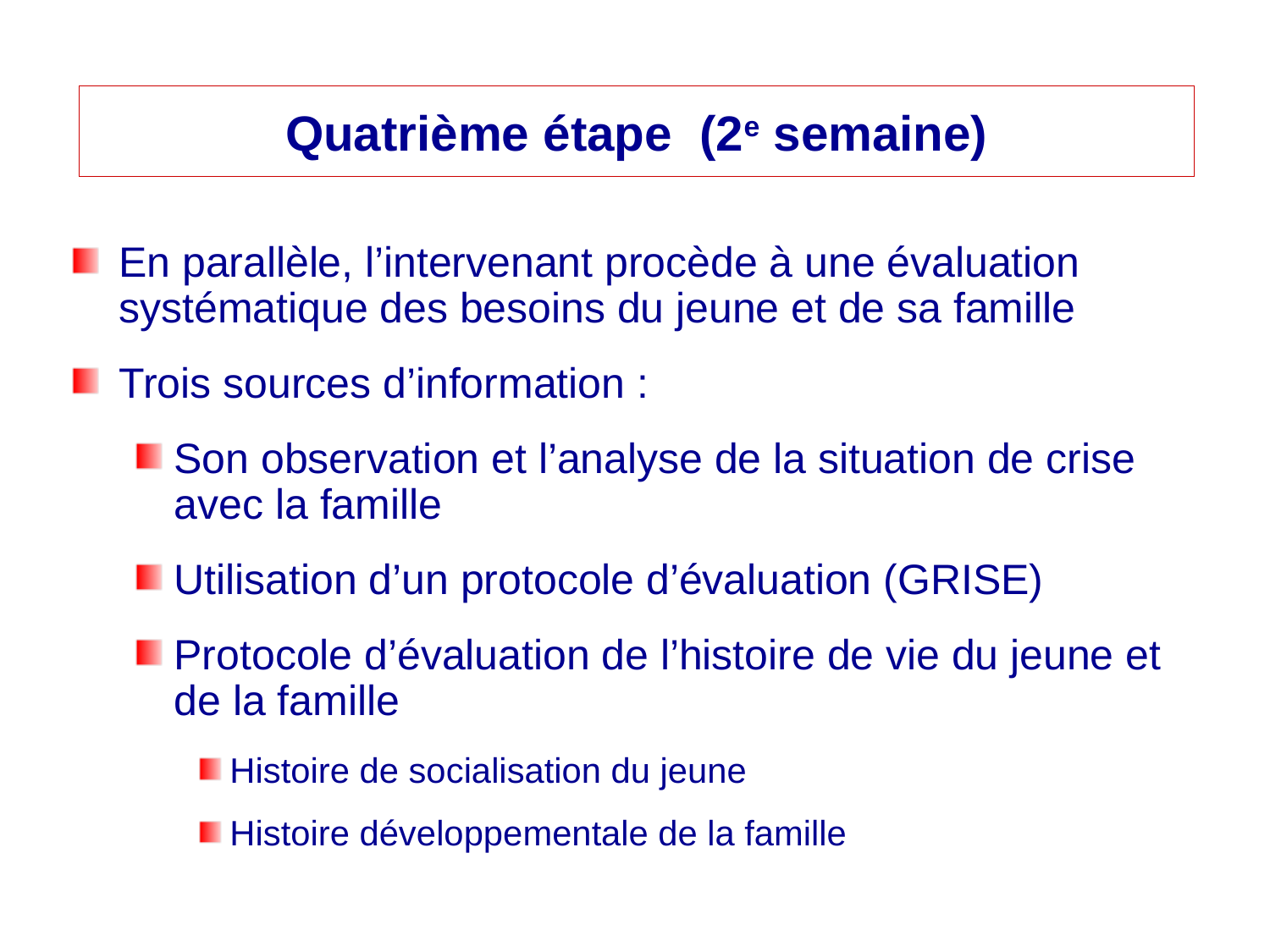

# Quatrième étape  (2e semaine)
En parallèle, l’intervenant procède à une évaluation systématique des besoins du jeune et de sa famille
Trois sources d’information :
Son observation et l’analyse de la situation de crise avec la famille
Utilisation d’un protocole d’évaluation (GRISE)
Protocole d’évaluation de l’histoire de vie du jeune et de la famille
Histoire de socialisation du jeune
Histoire développementale de la famille